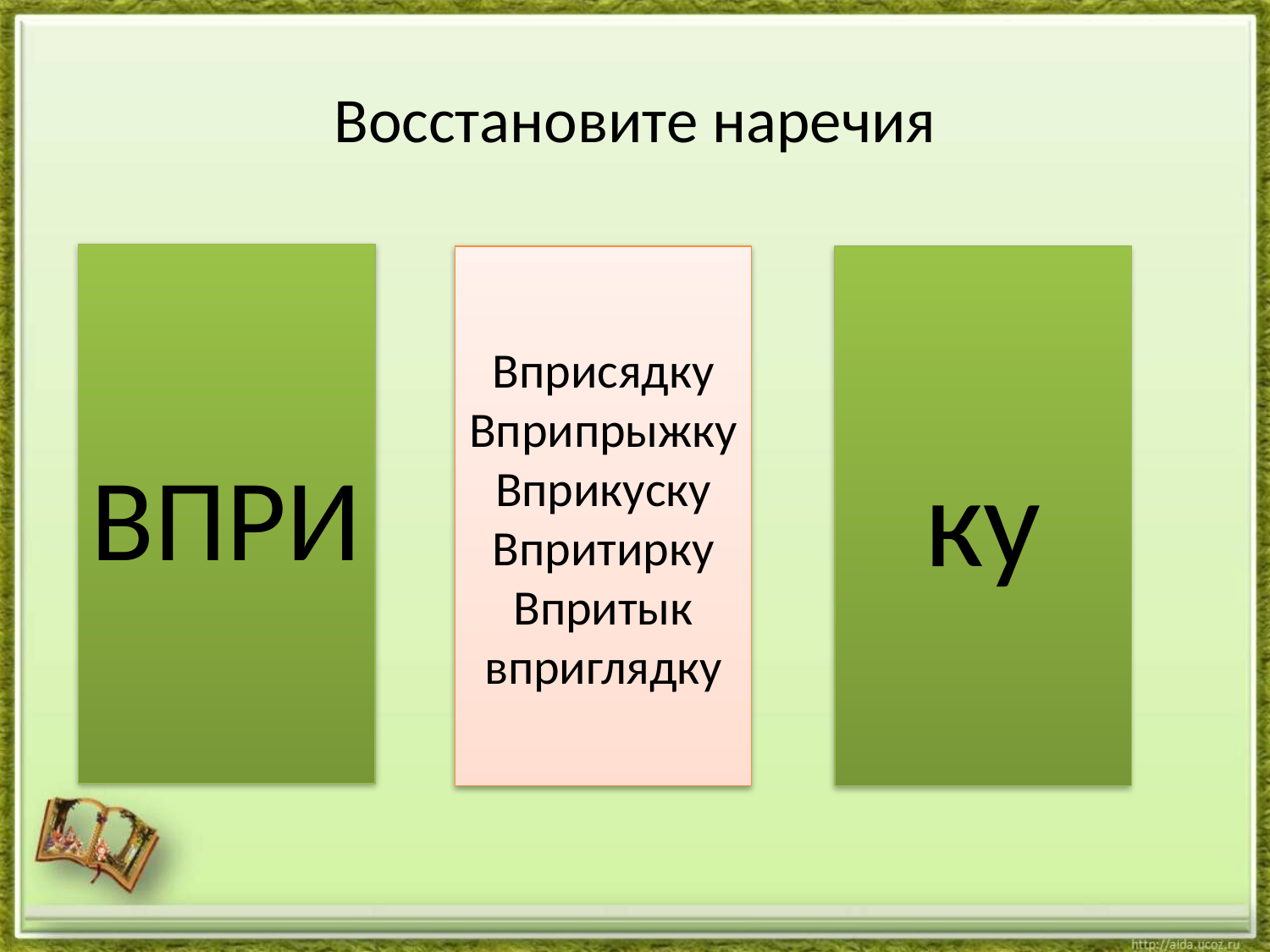

# Восстановите наречия

ВПРИ
Вприсядку
Вприпрыжку
Вприкуску
Впритирку
Впритык
вприглядку
ку